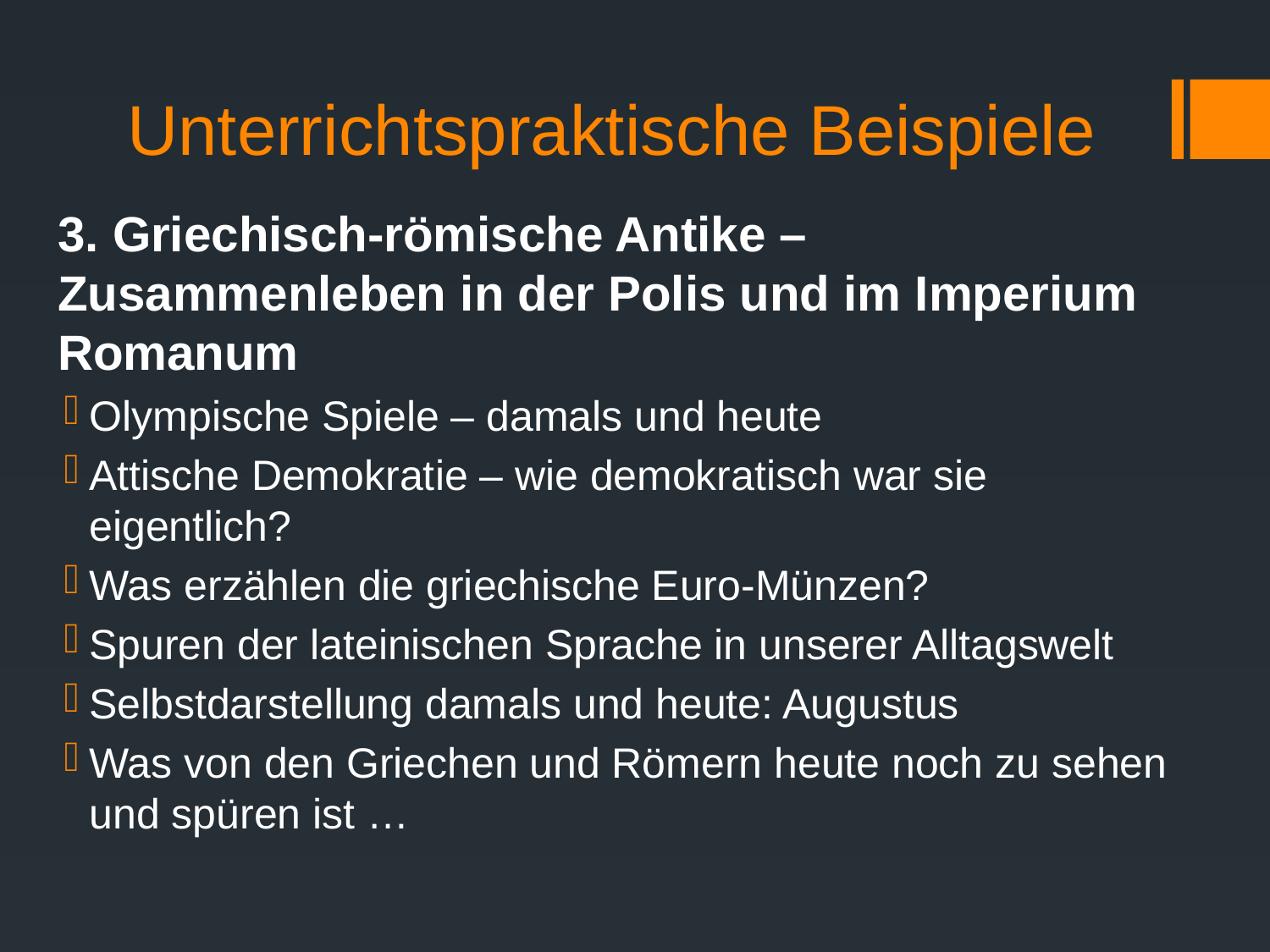

# Unterrichtspraktische Beispiele
3. Griechisch-römische Antike – Zusammenleben in der Polis und im Imperium Romanum
Olympische Spiele – damals und heute
Attische Demokratie – wie demokratisch war sie eigentlich?
Was erzählen die griechische Euro-Münzen?
Spuren der lateinischen Sprache in unserer Alltagswelt
Selbstdarstellung damals und heute: Augustus
Was von den Griechen und Römern heute noch zu sehen und spüren ist …